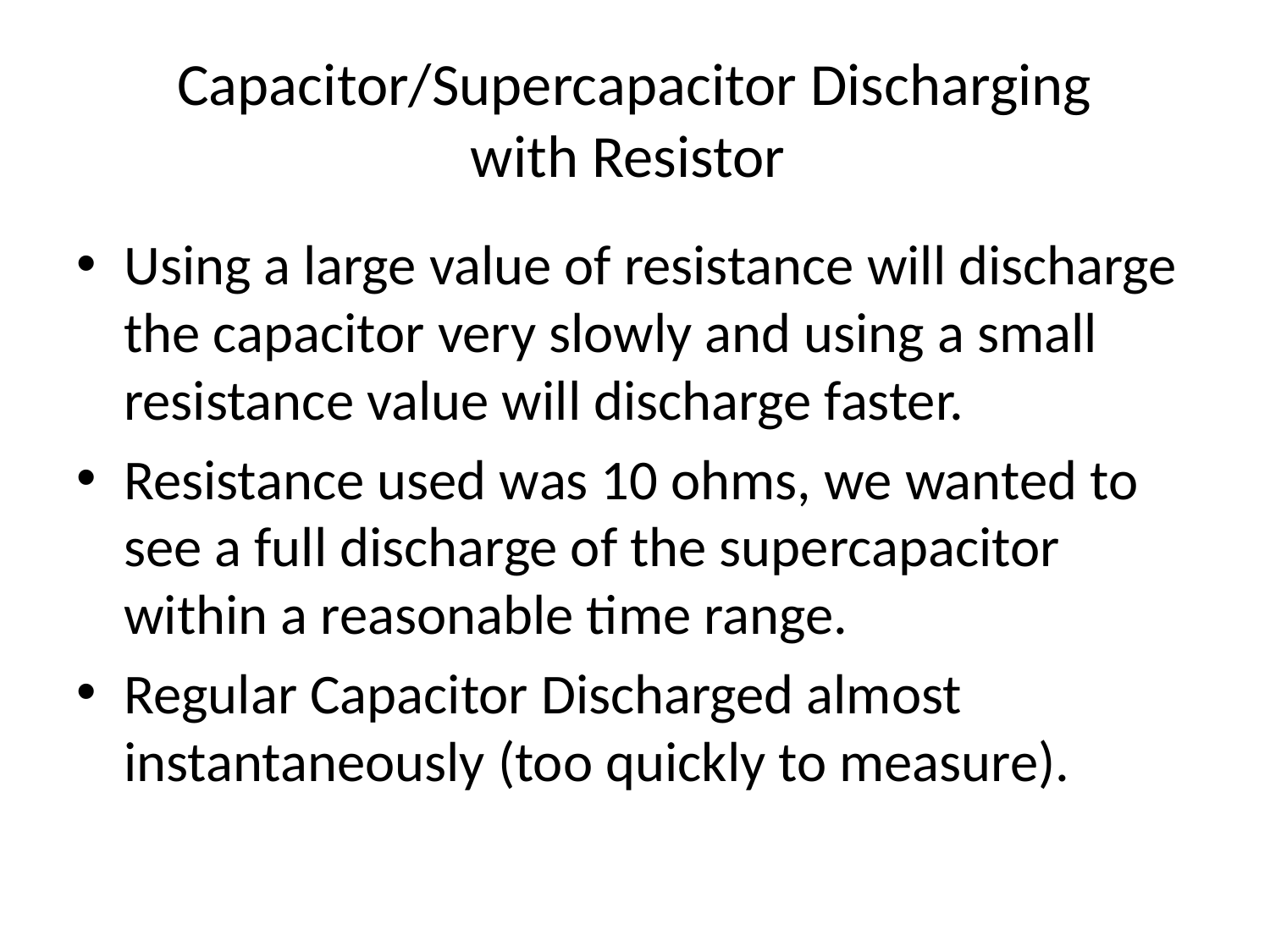

# Capacitor/Supercapacitor Discharging with Resistor
Using a large value of resistance will discharge the capacitor very slowly and using a small resistance value will discharge faster.
Resistance used was 10 ohms, we wanted to see a full discharge of the supercapacitor within a reasonable time range.
Regular Capacitor Discharged almost instantaneously (too quickly to measure).